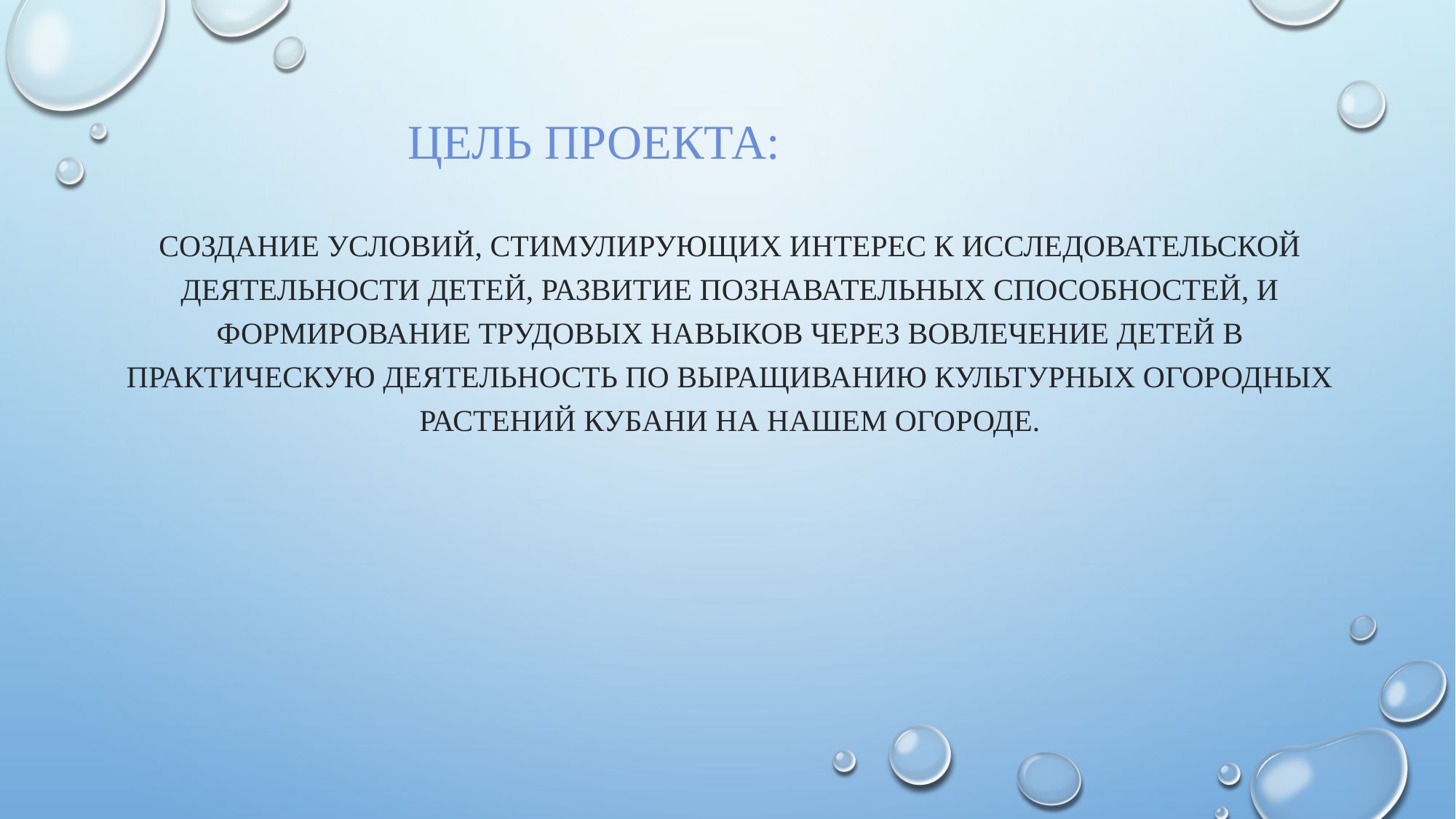

# Цель проекта:
Создание условий, стимулирующих интерес к исследовательской деятельности детей, развитие познавательных способностей, и формирование трудовых навыков через вовлечение детей в практическую деятельность по выращиванию культурных огородных растений Кубани на нашем огороде.